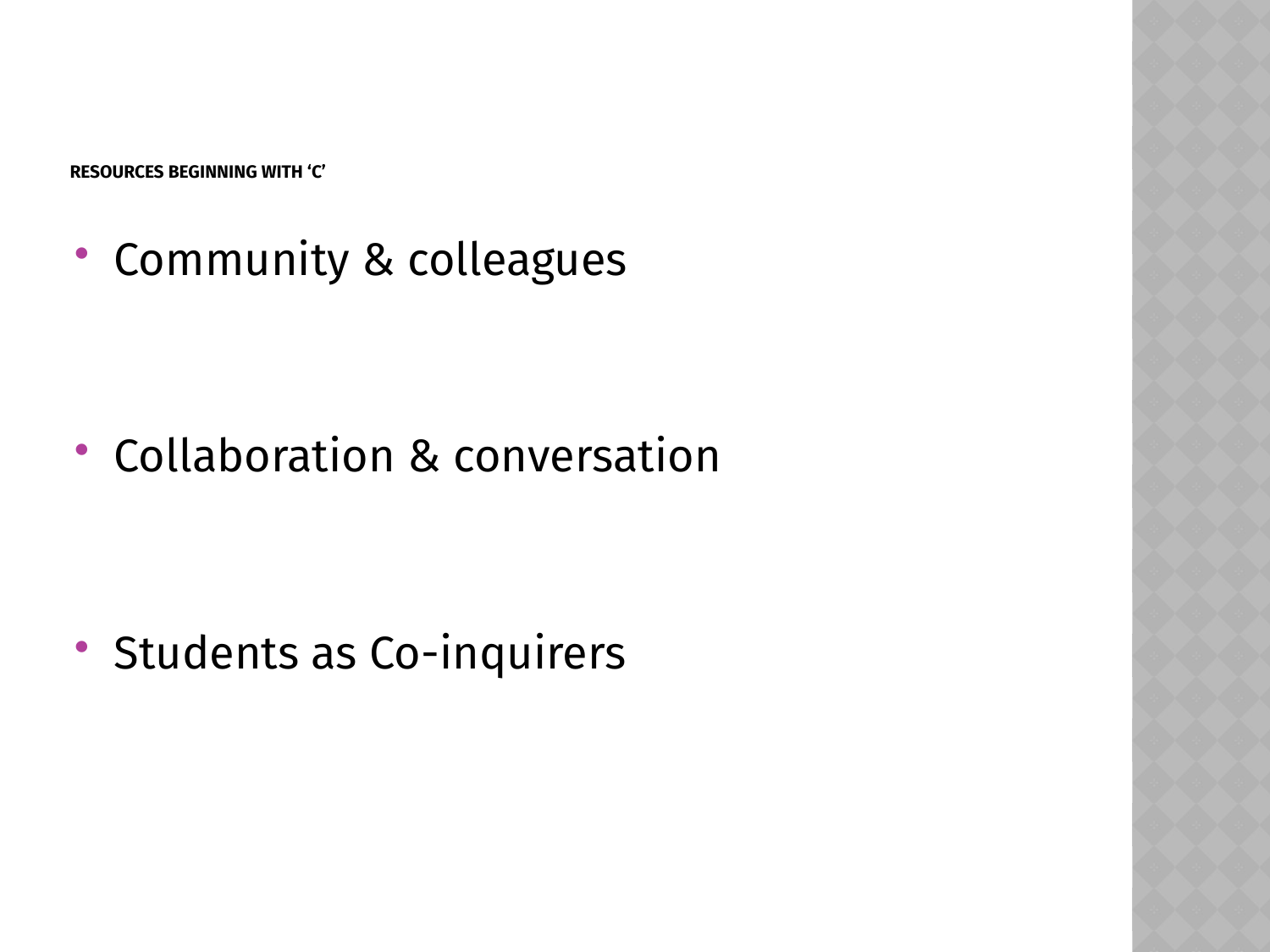

# Resources beginning with ‘C’
Community & colleagues

Collaboration & conversation

Students as Co-inquirers